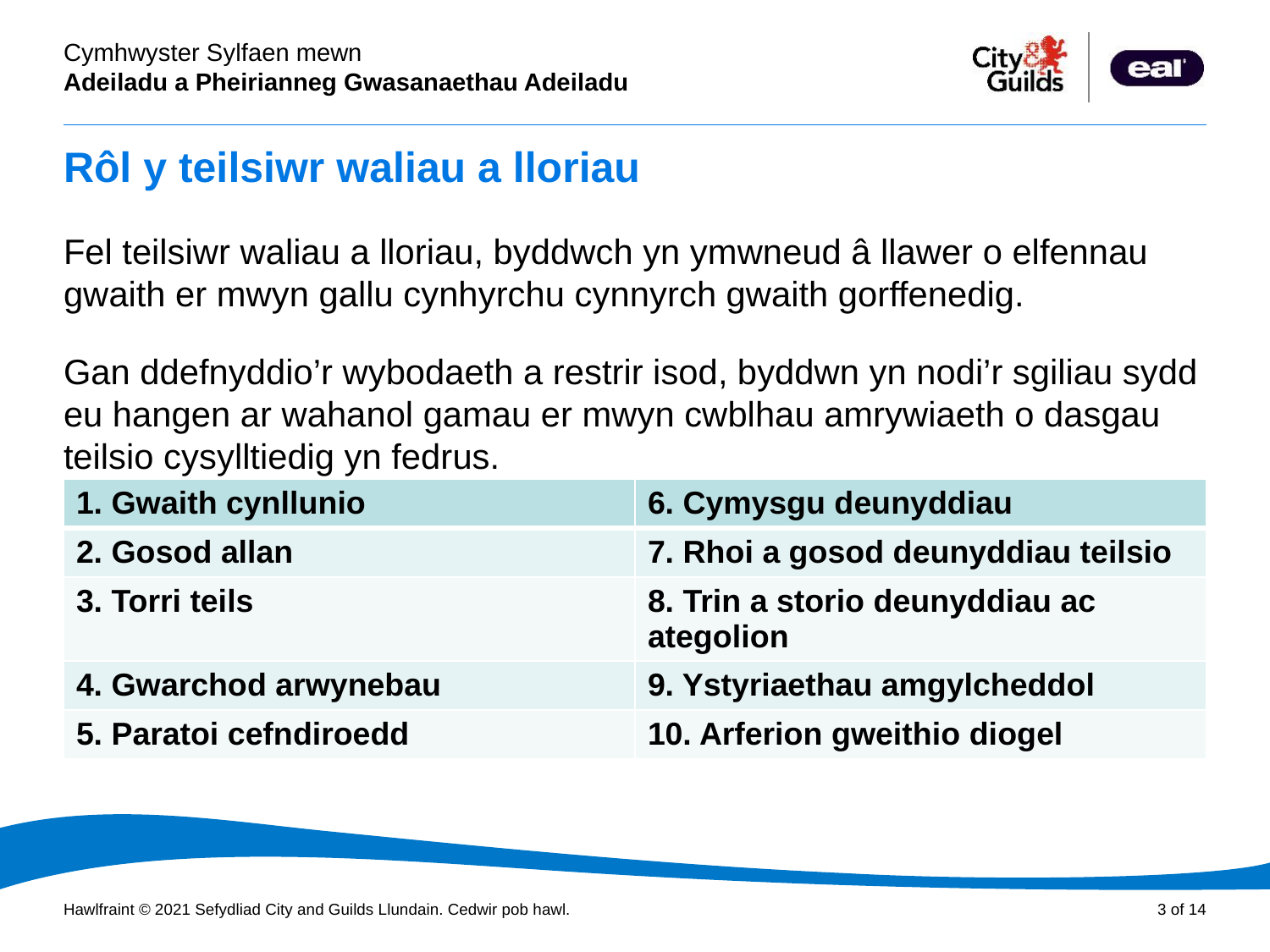

# Rôl y teilsiwr waliau a lloriau
Fel teilsiwr waliau a lloriau, byddwch yn ymwneud â llawer o elfennau gwaith er mwyn gallu cynhyrchu cynnyrch gwaith gorffenedig.
Gan ddefnyddio’r wybodaeth a restrir isod, byddwn yn nodi’r sgiliau sydd eu hangen ar wahanol gamau er mwyn cwblhau amrywiaeth o dasgau teilsio cysylltiedig yn fedrus.

| 1. Gwaith cynllunio | 6. Cymysgu deunyddiau |
| --- | --- |
| 2. Gosod allan | 7. Rhoi a gosod deunyddiau teilsio |
| 3. Torri teils | 8. Trin a storio deunyddiau ac ategolion |
| 4. Gwarchod arwynebau | 9. Ystyriaethau amgylcheddol |
| 5. Paratoi cefndiroedd | 10. Arferion gweithio diogel |